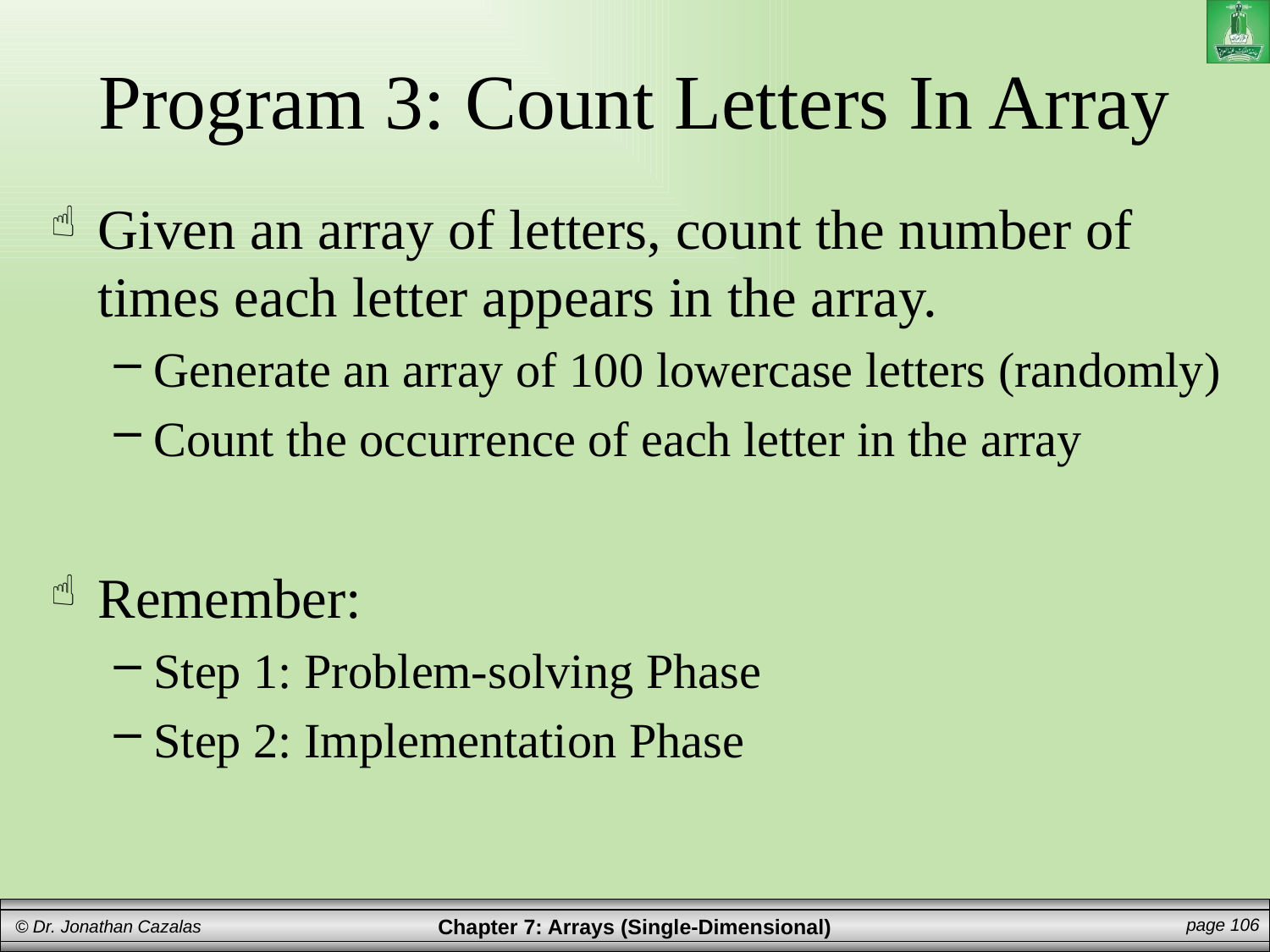

# Program 3: Count Letters In Array
Given an array of letters, count the number of times each letter appears in the array.
Generate an array of 100 lowercase letters (randomly)
Count the occurrence of each letter in the array

Remember:
Step 1: Problem-solving Phase
Step 2: Implementation Phase